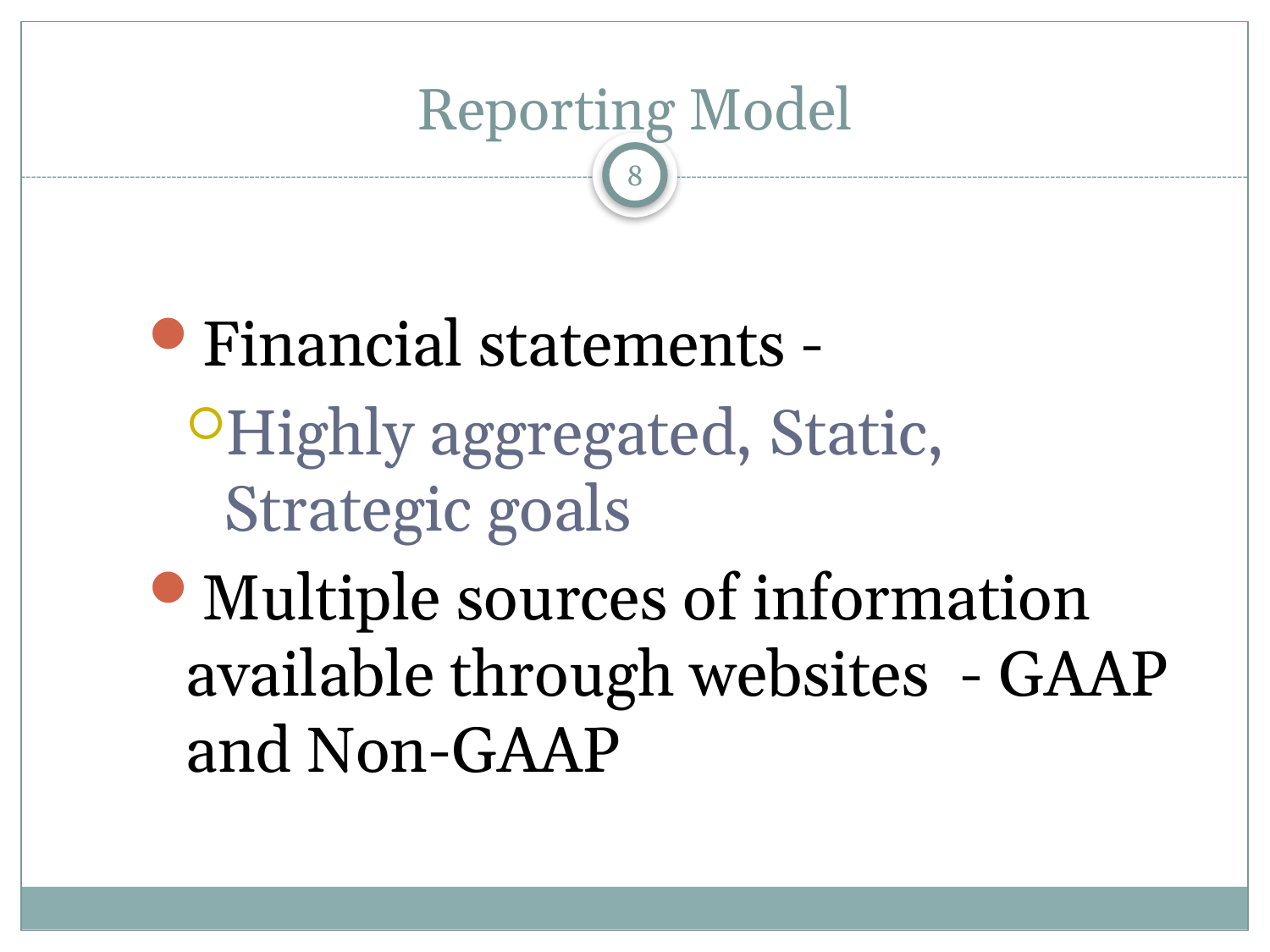

# Reporting Model
8

Financial statements -
Highly aggregated, Static, Strategic goals
Multiple sources of information available through websites  - GAAP and Non-GAAP